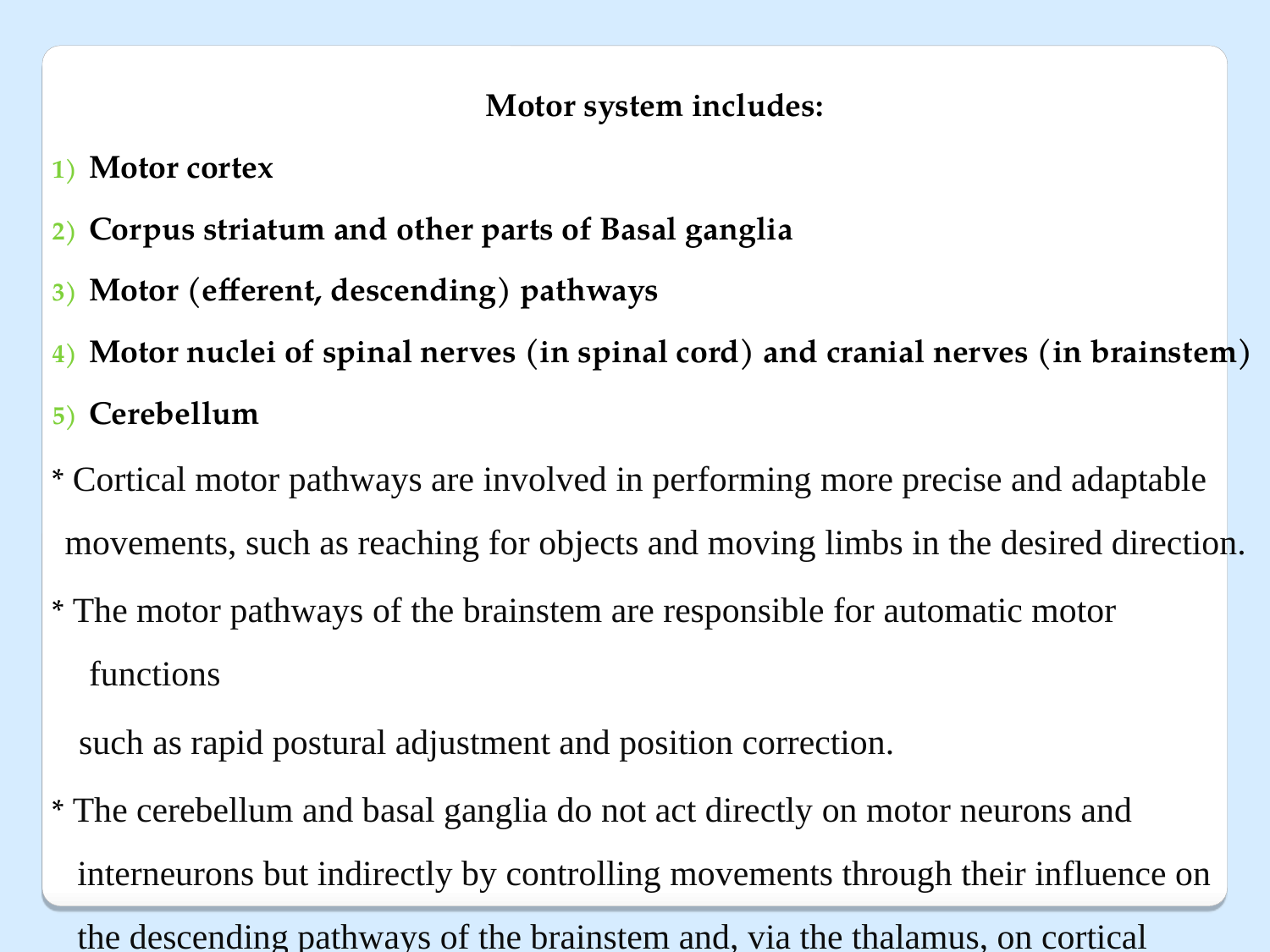

Motor system includes:
Motor cortex
Corpus striatum and other parts of Basal ganglia
Motor (efferent, descending) pathways
Motor nuclei of spinal nerves (in spinal cord) and cranial nerves (in brainstem)
Cerebellum
* Cortical motor pathways are involved in performing more precise and adaptable
movements, such as reaching for objects and moving limbs in the desired direction.
* The motor pathways of the brainstem are responsible for automatic motor functions
   such as rapid postural adjustment and position correction.
* The cerebellum and basal ganglia do not act directly on motor neurons and interneurons but indirectly by controlling movements through their influence on the descending pathways of the brainstem and, via the thalamus, on cortical pathways.